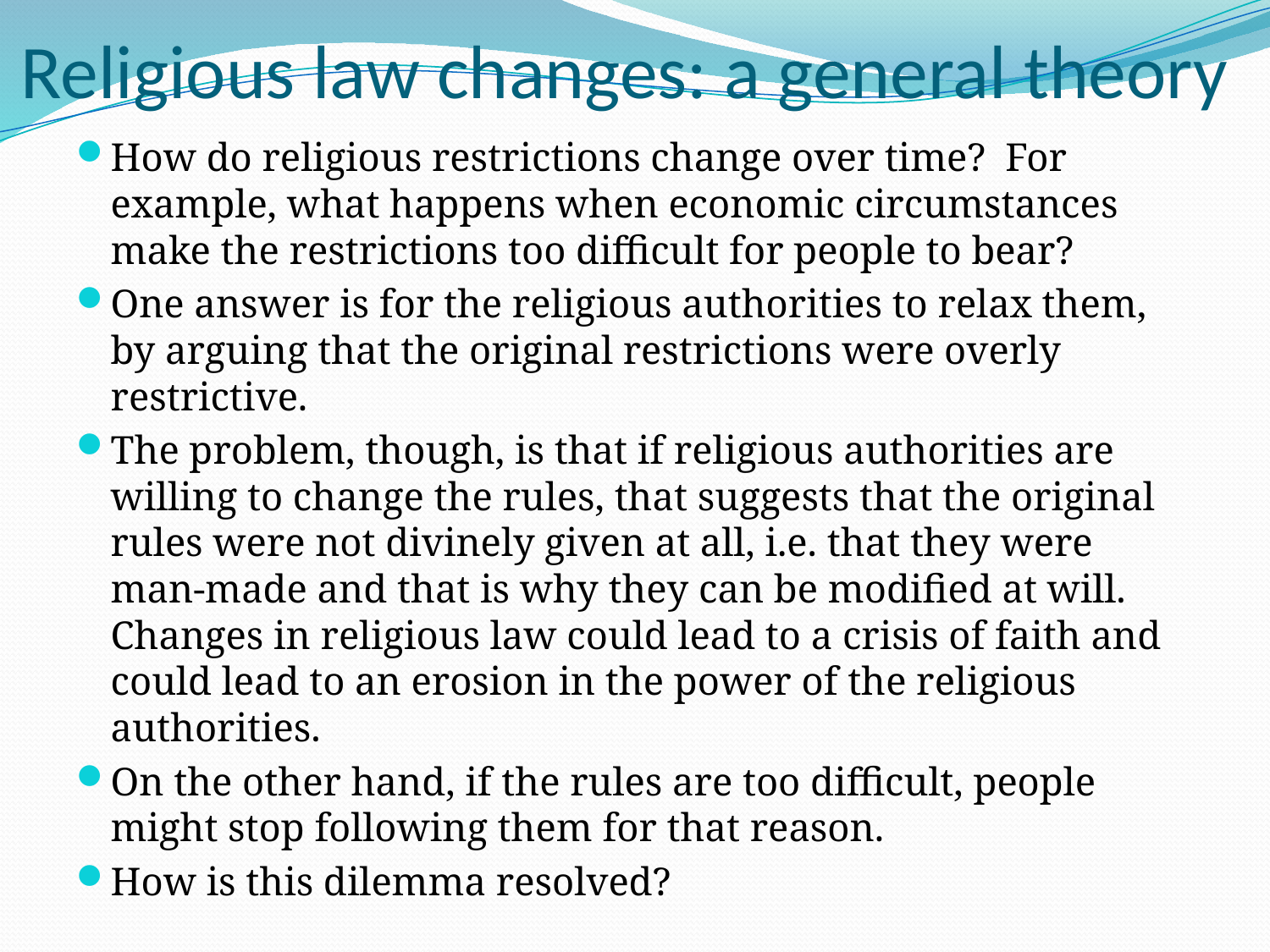

# Religious law changes: a general theory
How do religious restrictions change over time?  For example, what happens when economic circumstances make the restrictions too difficult for people to bear?
One answer is for the religious authorities to relax them, by arguing that the original restrictions were overly restrictive.
The problem, though, is that if religious authorities are willing to change the rules, that suggests that the original rules were not divinely given at all, i.e. that they were man-made and that is why they can be modified at will.  Changes in religious law could lead to a crisis of faith and could lead to an erosion in the power of the religious authorities.
On the other hand, if the rules are too difficult, people might stop following them for that reason.
How is this dilemma resolved?